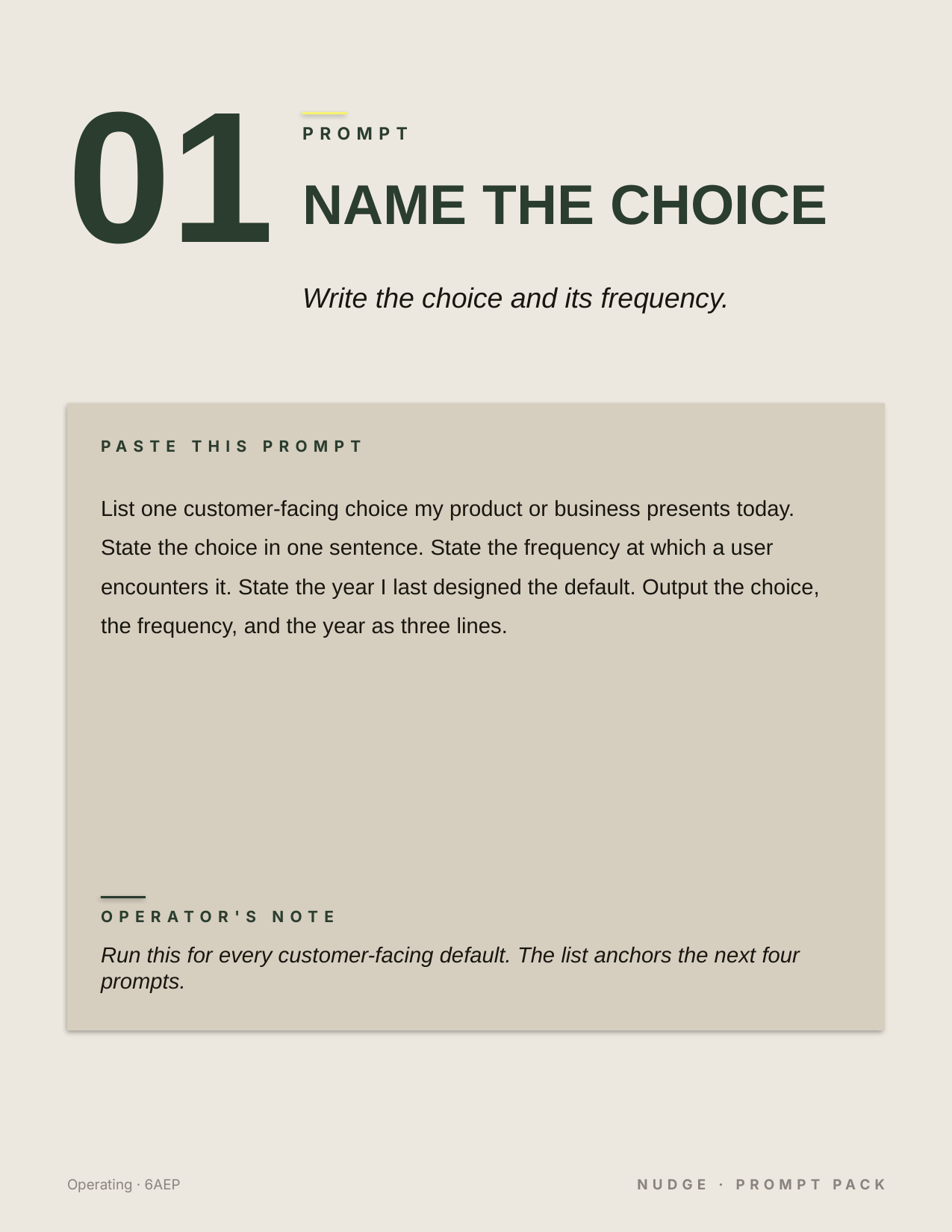

01

PROMPT
NAME THE CHOICE
Write the choice and its frequency.

PASTE THIS PROMPT
List one customer-facing choice my product or business presents today. State the choice in one sentence. State the frequency at which a user encounters it. State the year I last designed the default. Output the choice, the frequency, and the year as three lines.

OPERATOR'S NOTE
Run this for every customer-facing default. The list anchors the next four prompts.
Operating · 6AEP
NUDGE · PROMPT PACK